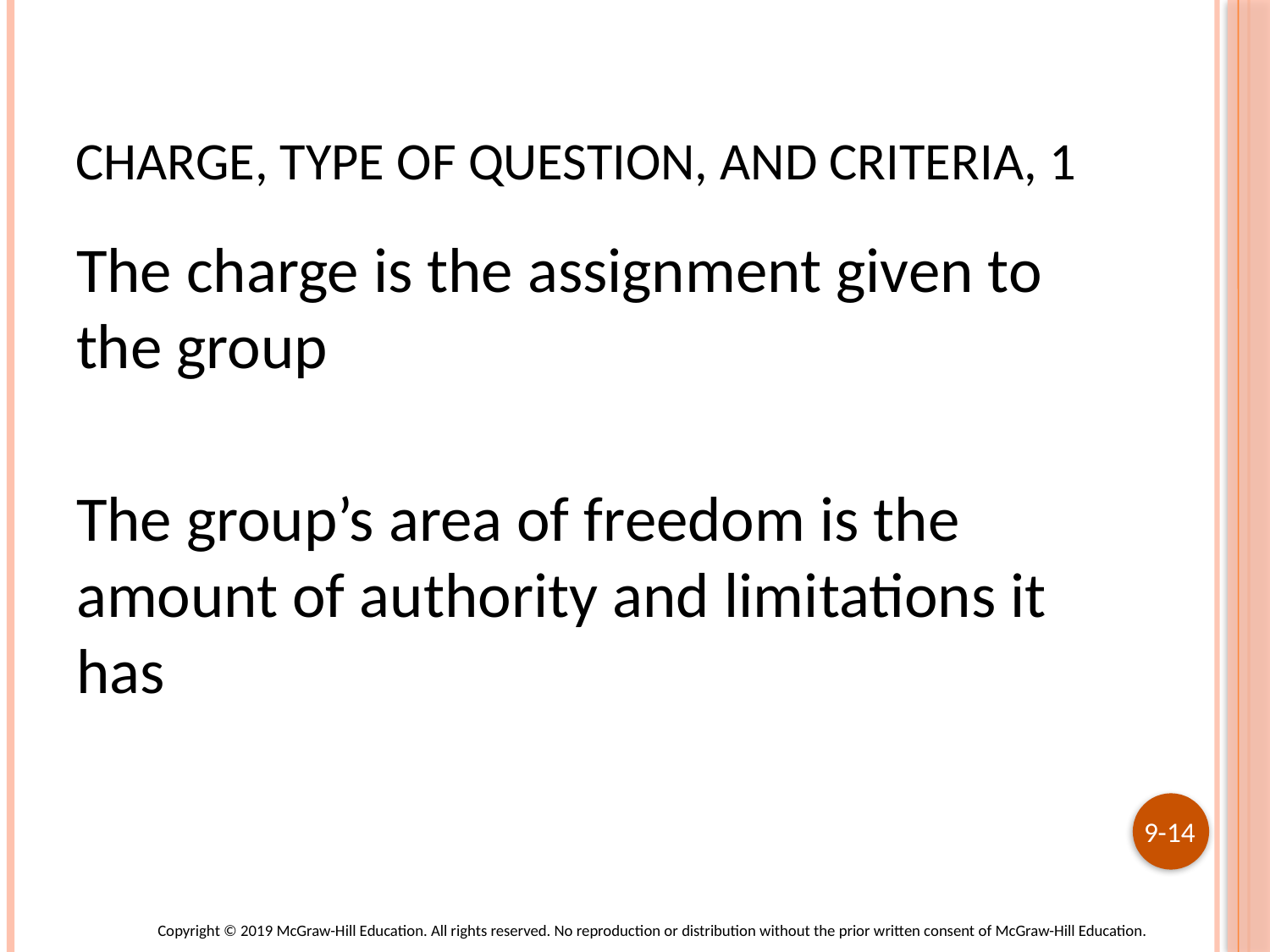

# Charge, Type of Question, and Criteria, 1
The charge is the assignment given to the group

The group’s area of freedom is the amount of authority and limitations it has